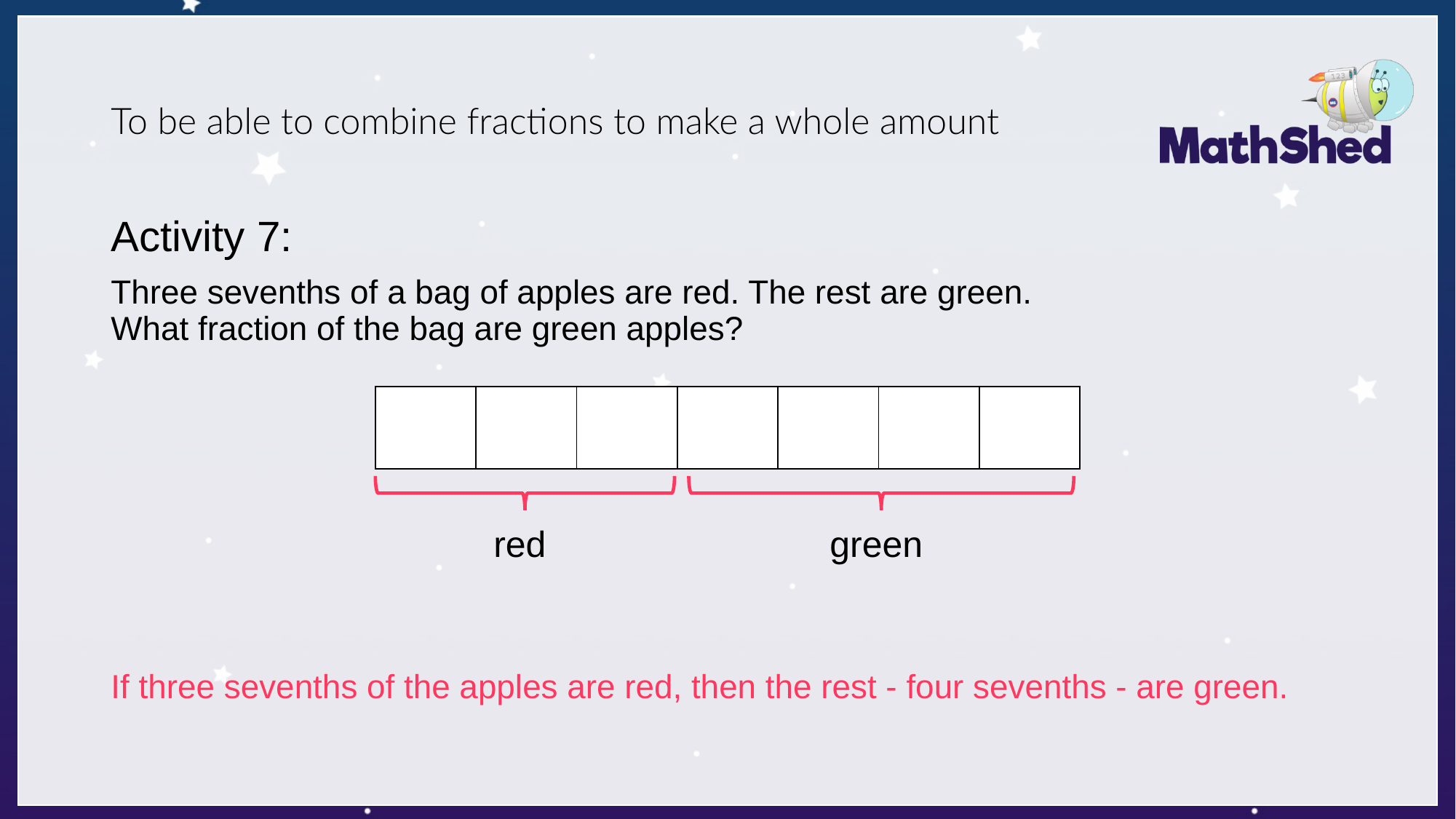

# To be able to combine fractions to make a whole amount
Activity 7:
Three sevenths of a bag of apples are red. The rest are green.
What fraction of the bag are green apples?

If three sevenths of the apples are red, then the rest - four sevenths - are green.

|  |  |  |  |  |  |  |
| --- | --- | --- | --- | --- | --- | --- |
green
red